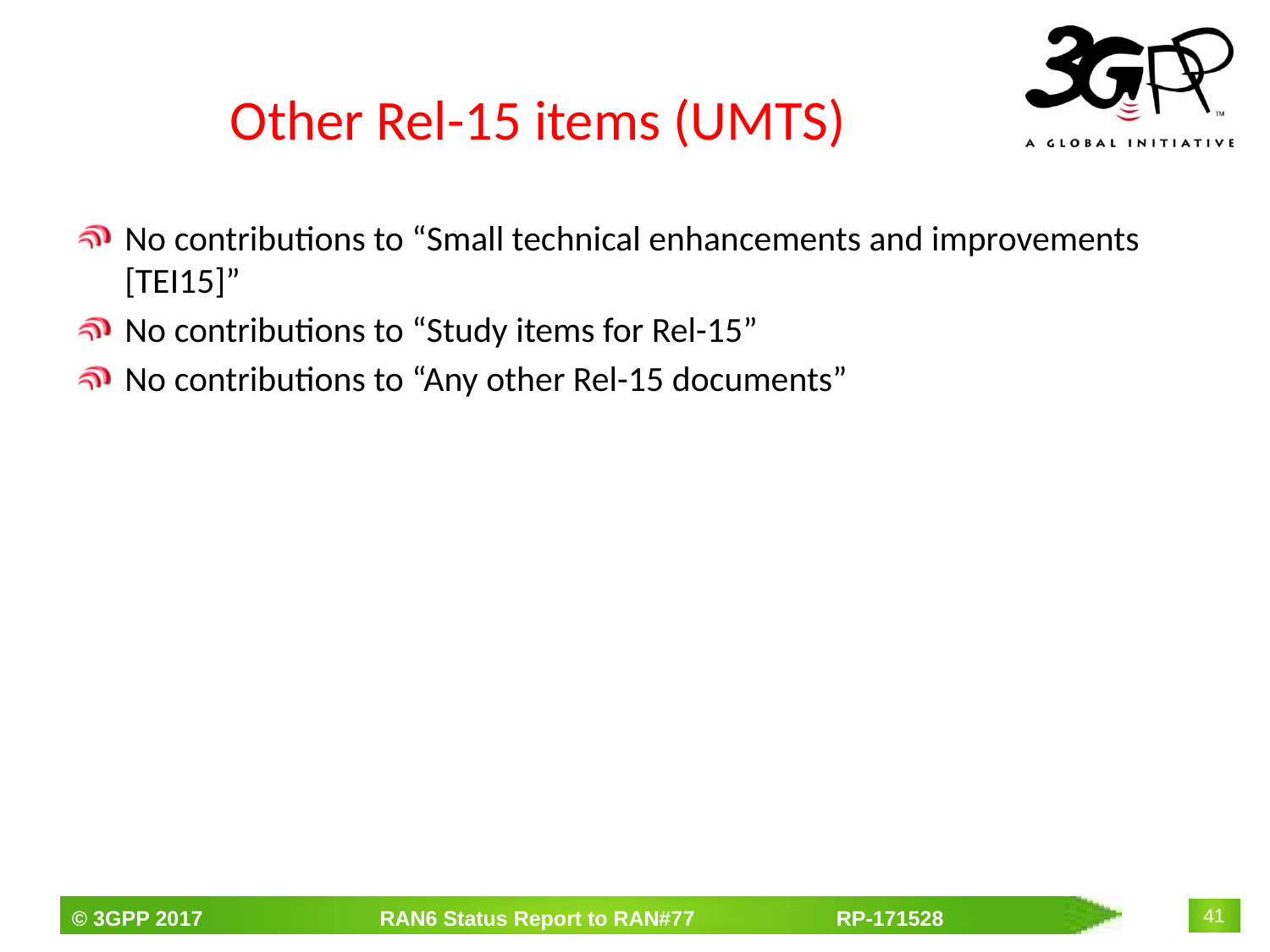

# Other Rel-15 items (UMTS)
No contributions to “Small technical enhancements and improvements [TEI15]”
No contributions to “Study items for Rel-15”
No contributions to “Any other Rel-15 documents”